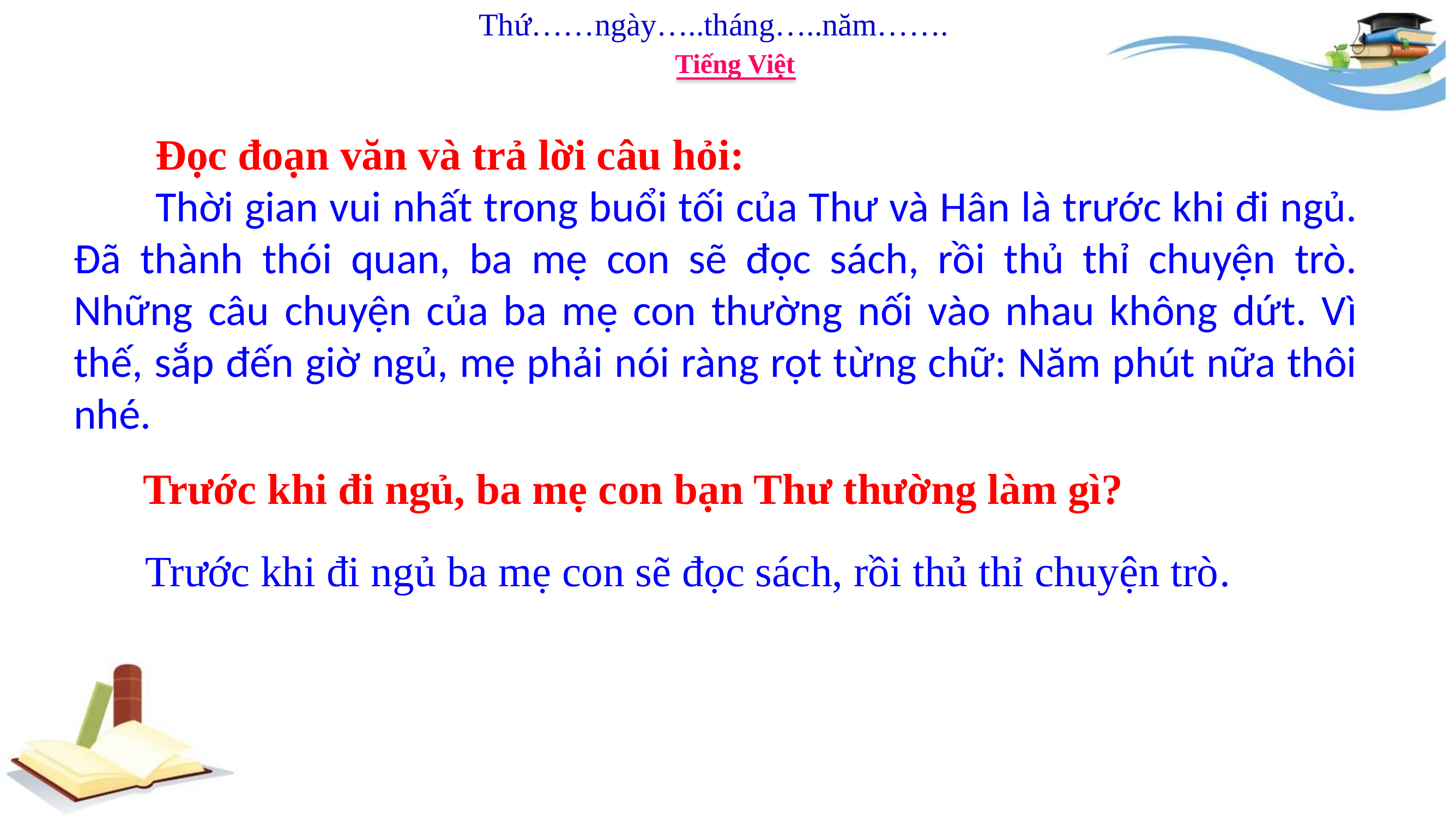

Thứ……ngày…..tháng…..năm…….
Tiếng Việt
Đọc đoạn văn và trả lời câu hỏi:
Thời gian vui nhất trong buổi tối của Thư và Hân là trước khi đi ngủ. Đã thành thói quan, ba mẹ con sẽ đọc sách, rồi thủ thỉ chuyện trò. Những câu chuyện của ba mẹ con thường nối vào nhau không dứt. Vì thế, sắp đến giờ ngủ, mẹ phải nói ràng rọt từng chữ: Năm phút nữa thôi nhé.
Trước khi đi ngủ, ba mẹ con bạn Thư thường làm gì?
Trước khi đi ngủ ba mẹ con sẽ đọc sách, rồi thủ thỉ chuyện trò.